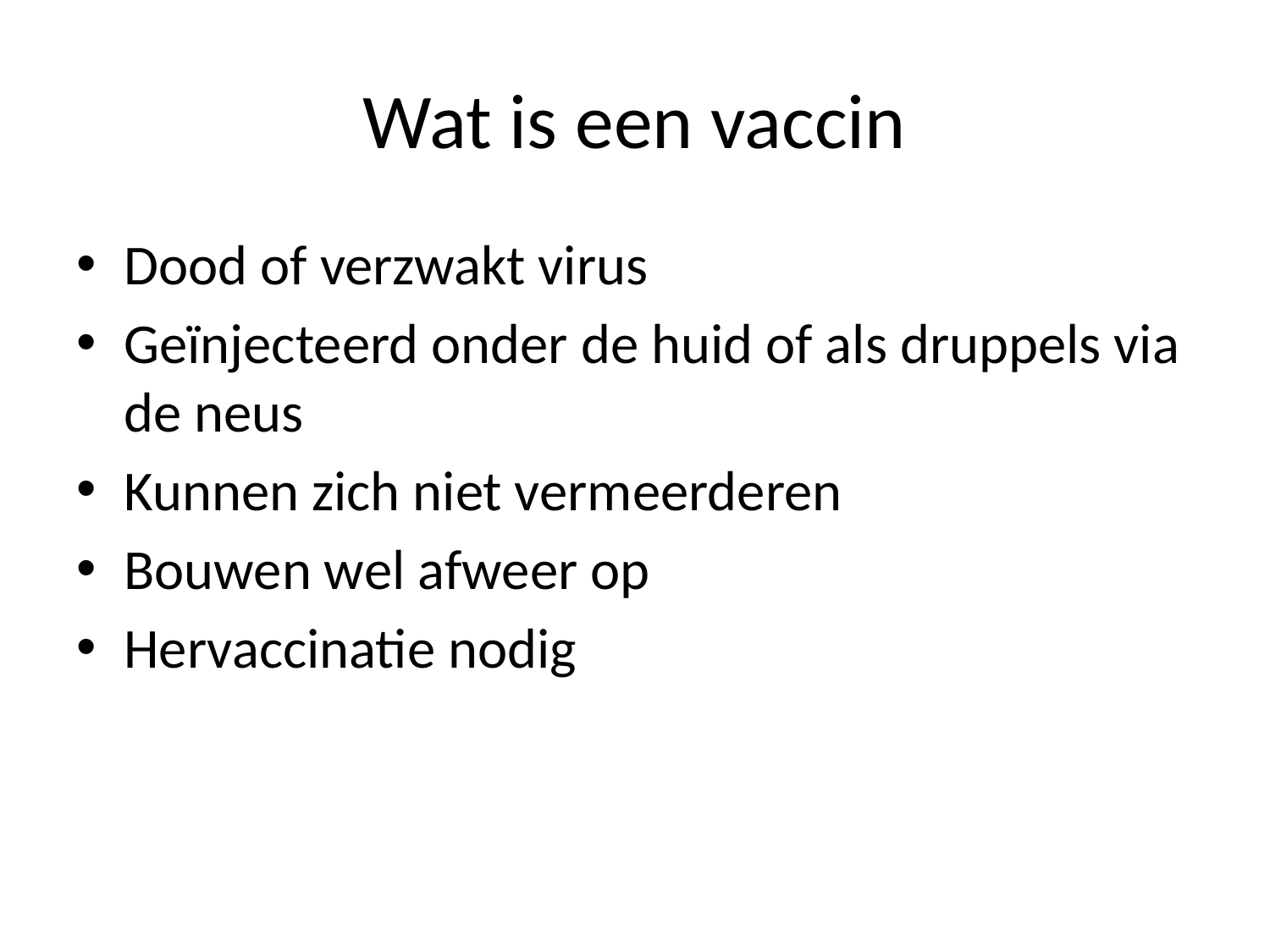

# Wat is een vaccin
Dood of verzwakt virus
Geïnjecteerd onder de huid of als druppels via de neus
Kunnen zich niet vermeerderen
Bouwen wel afweer op
Hervaccinatie nodig